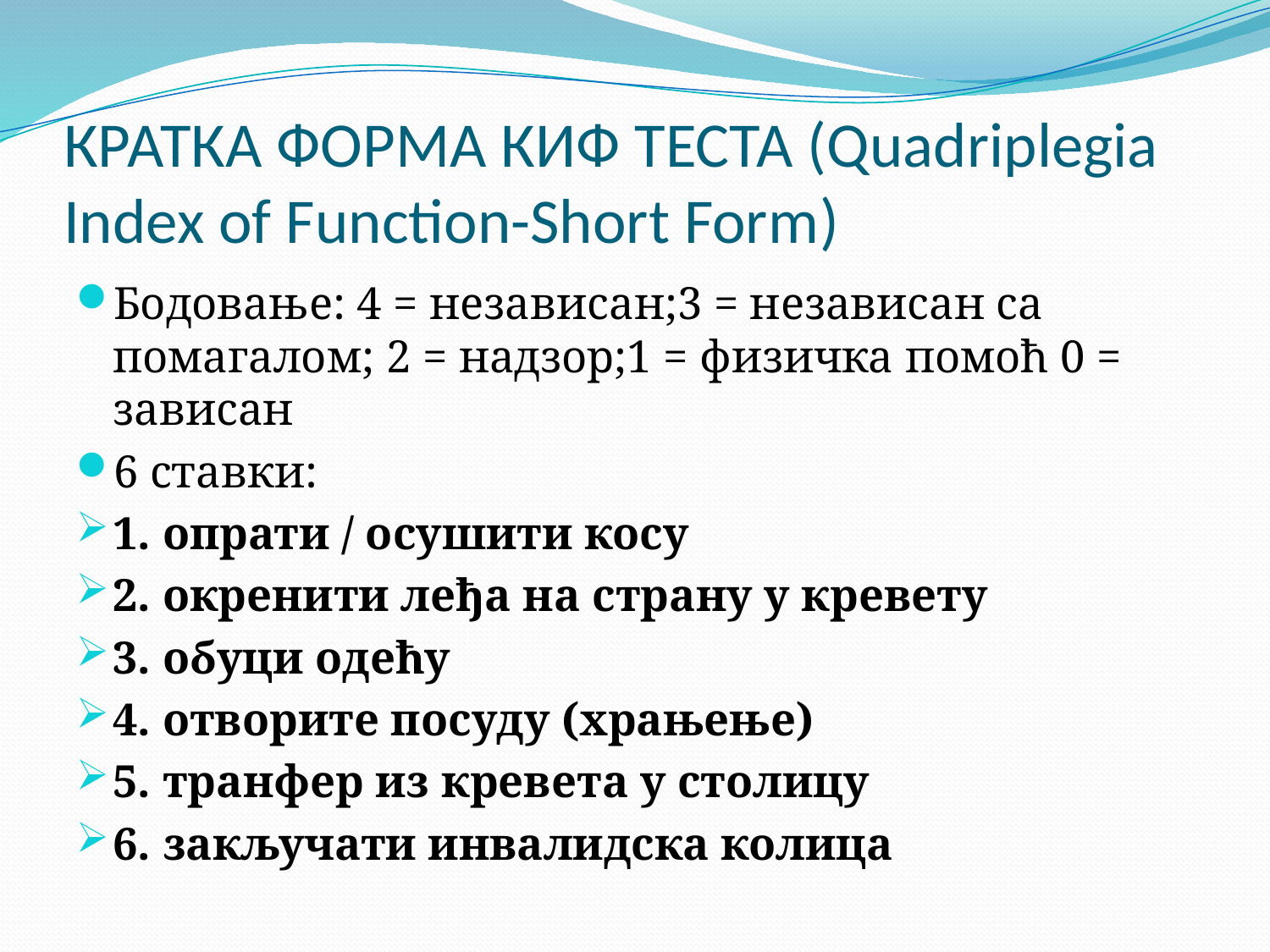

# КРАТКА ФОРМА КИФ ТЕСТА (Quadriplegia Index of Function-Short Form)
Бодовање: 4 = независан;3 = независан са помагалом; 2 = надзор;1 = физичка помоћ 0 = зависан
6 ставки:
1. опрати / осушити косу
2. окренити леђа на страну у кревету
3. обуци одећу
4. отворите посуду (храњење)
5. транфер из кревета у столицу
6. закључати инвалидска колица